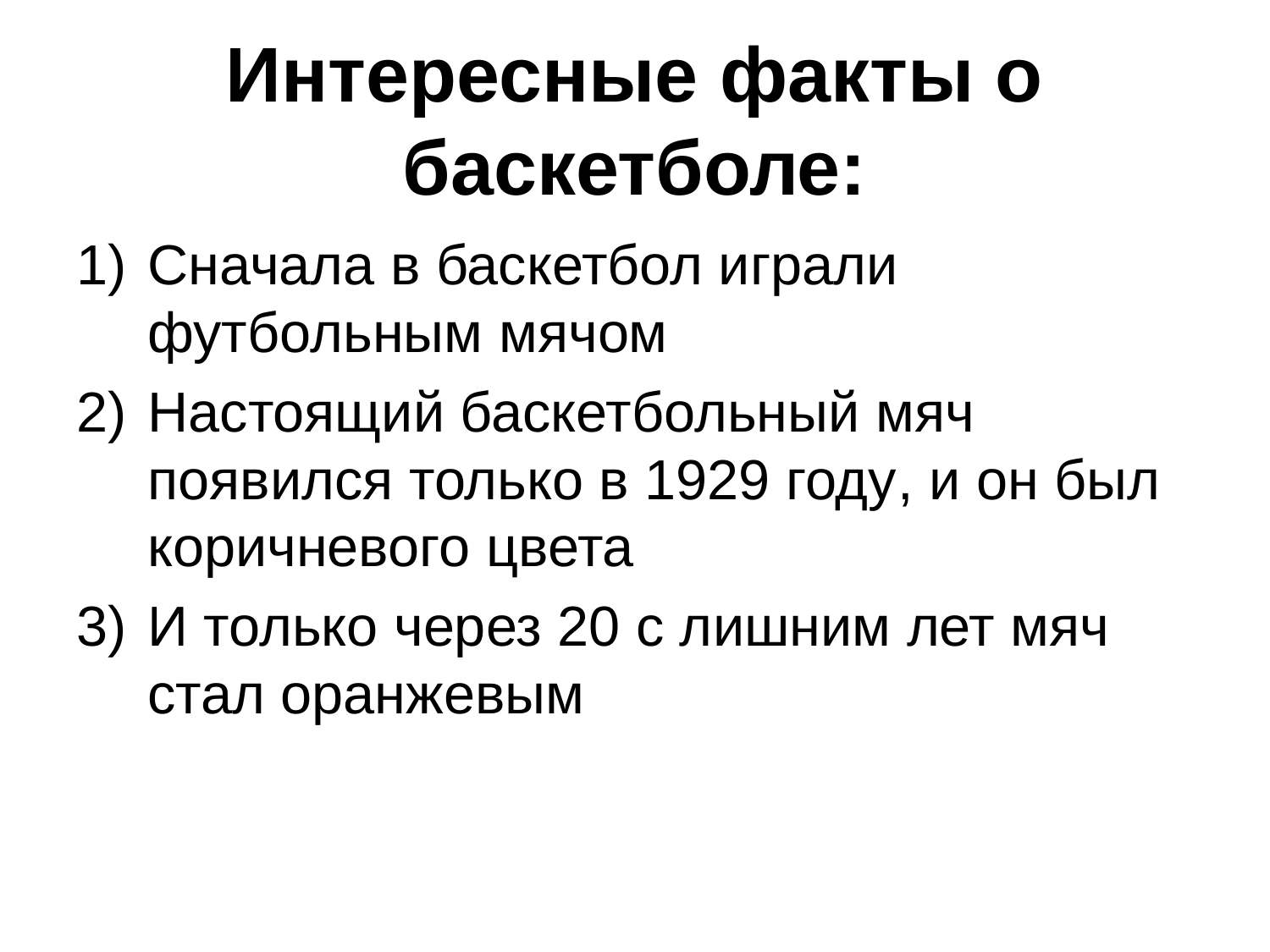

# Интересные факты о баскетболе:
Сначала в баскетбол играли футбольным мячом
Настоящий баскетбольный мяч появился только в 1929 году, и он был коричневого цвета
И только через 20 с лишним лет мяч стал оранжевым